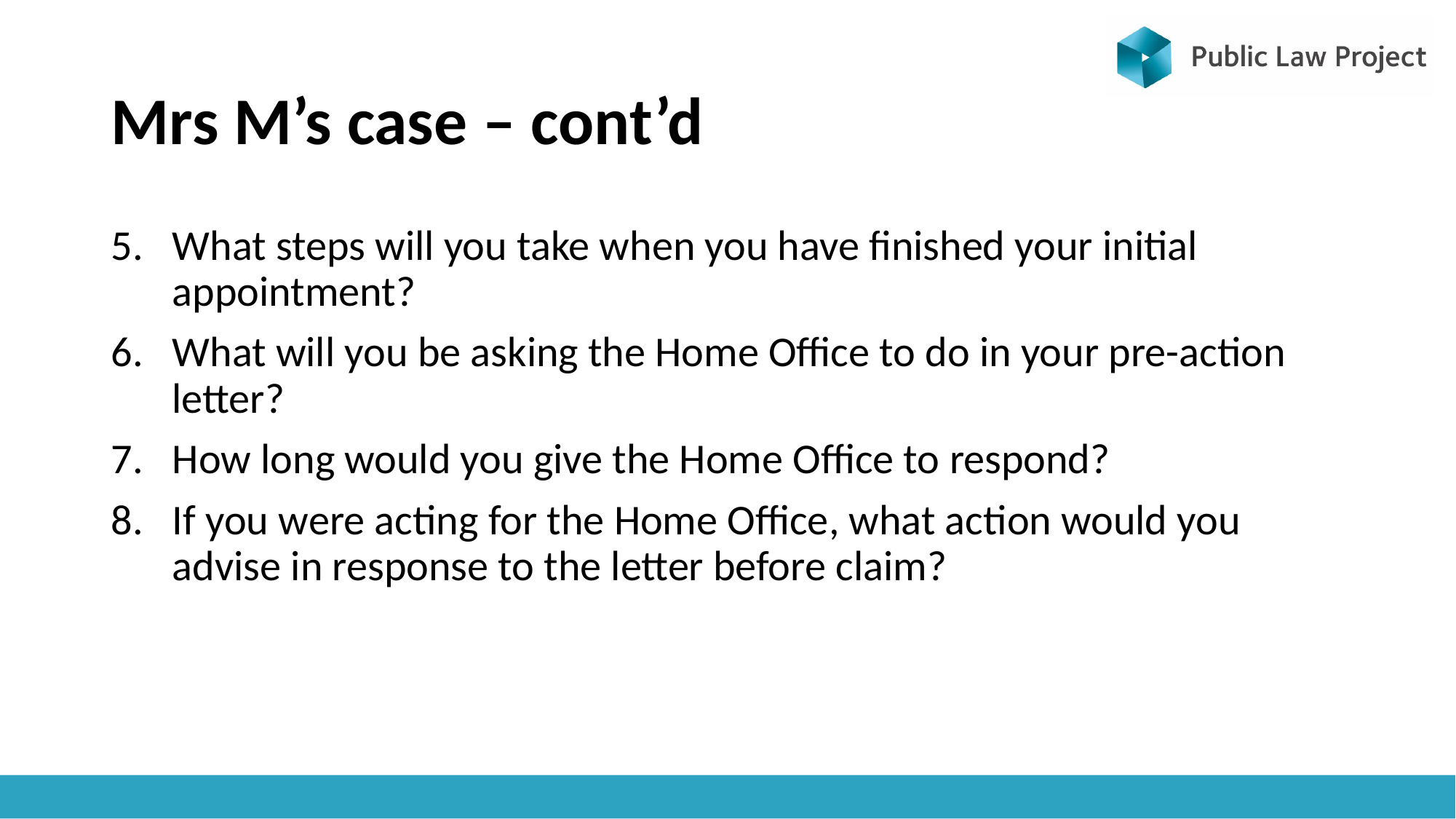

# Mrs M’s case – cont’d
What steps will you take when you have finished your initial appointment?
What will you be asking the Home Office to do in your pre-action letter?
How long would you give the Home Office to respond?
If you were acting for the Home Office, what action would you advise in response to the letter before claim?